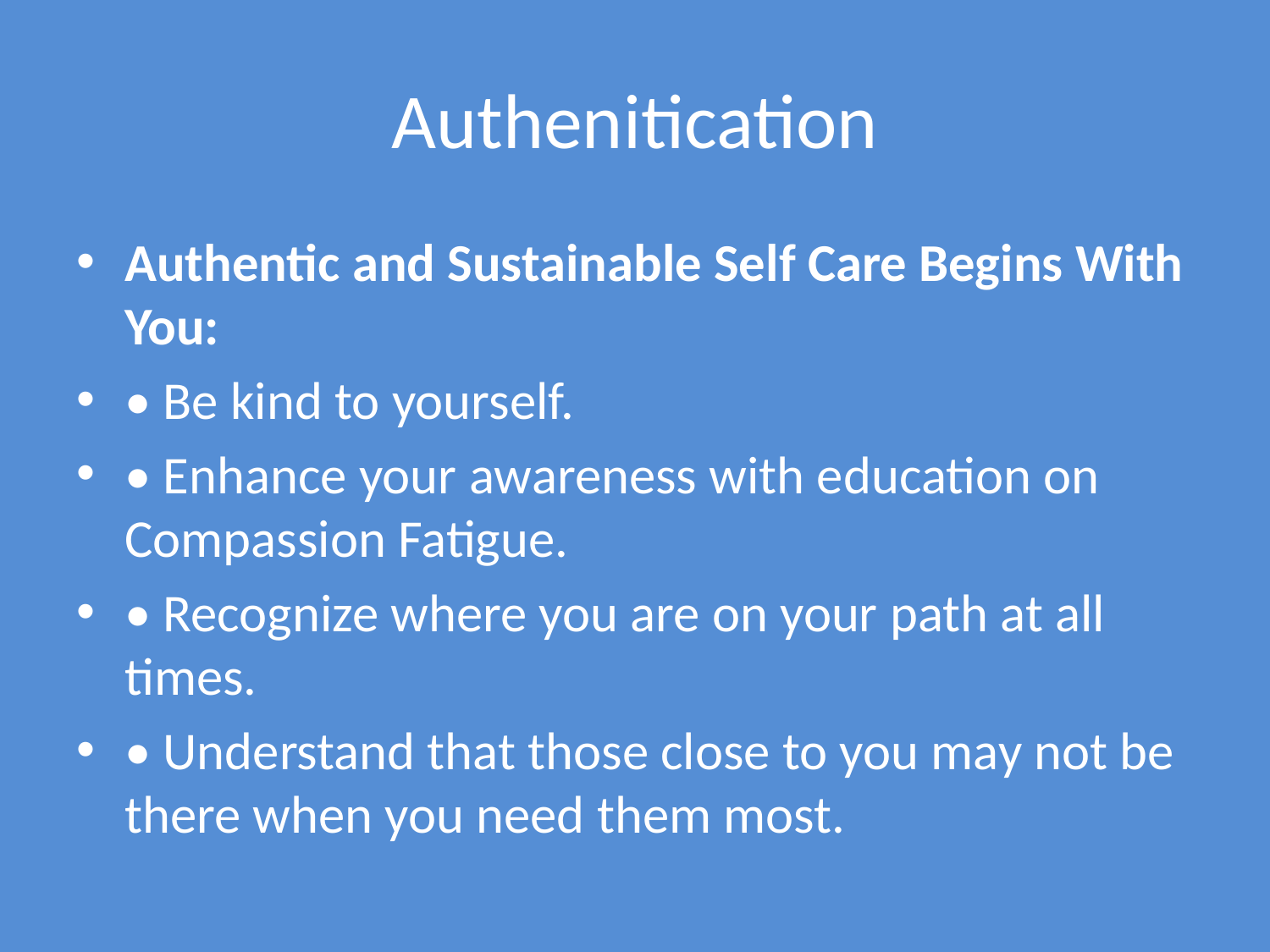

# Authenitication
Authentic and Sustainable Self Care Begins With You:
• Be kind to yourself.
• Enhance your awareness with education on Compassion Fatigue.
• Recognize where you are on your path at all times.
• Understand that those close to you may not be there when you need them most.